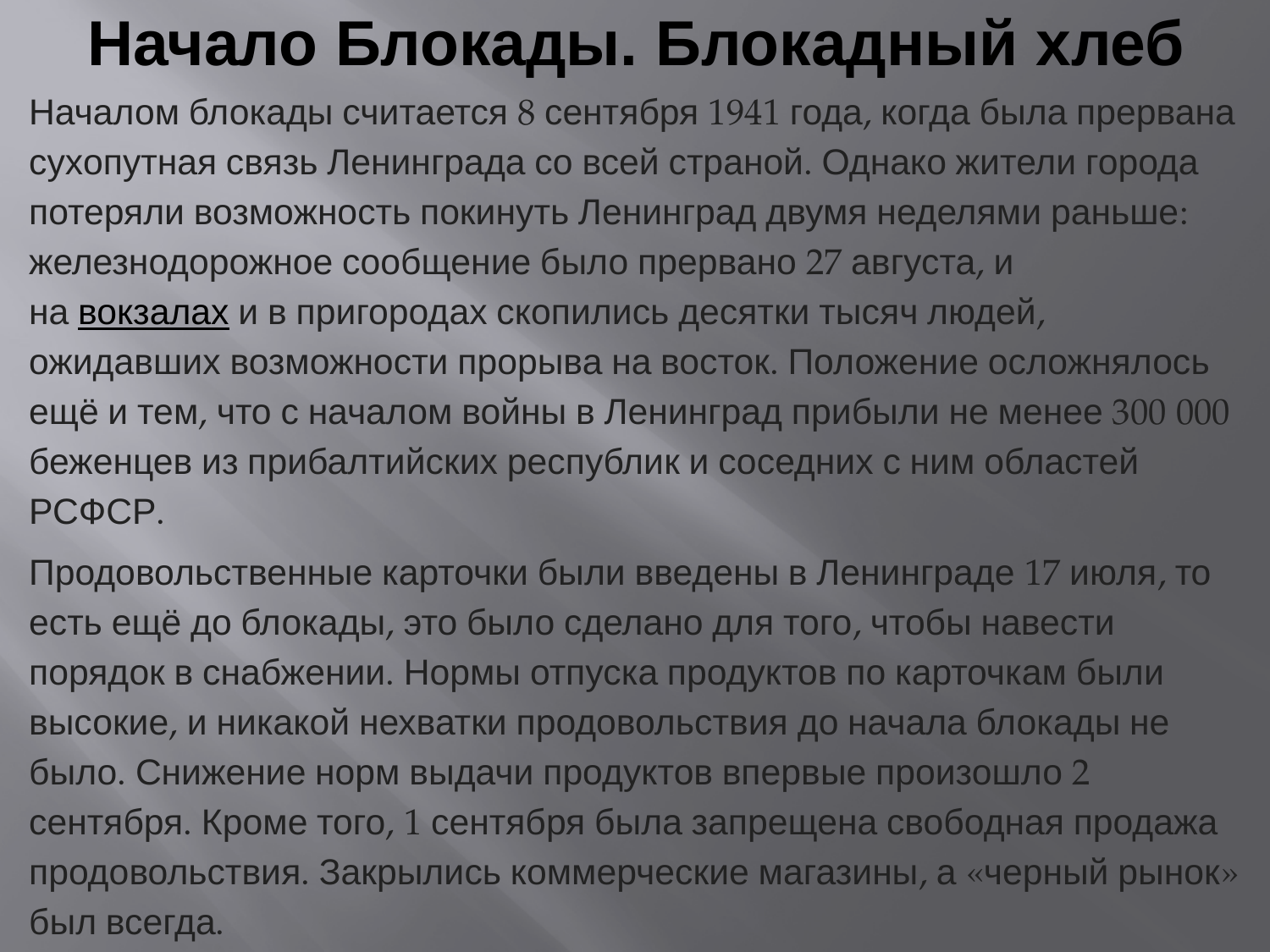

# Начало Блокады. Блокадный хлеб
Началом блокады считается 8 сентября 1941 года, когда была прервана сухопутная связь Ленинграда со всей страной. Однако жители города потеряли возможность покинуть Ленинград двумя неделями раньше: железнодорожное сообщение было прервано 27 августа, и на вокзалах и в пригородах скопились десятки тысяч людей, ожидавших возможности прорыва на восток. Положение осложнялось ещё и тем, что с началом войны в Ленинград прибыли не менее 300 000 беженцев из прибалтийских республик и соседних с ним областей РСФСР.
Продовольственные карточки были введены в Ленинграде 17 июля, то есть ещё до блокады, это было сделано для того, чтобы навести порядок в снабжении. Нормы отпуска продуктов по карточкам были высокие, и никакой нехватки продовольствия до начала блокады не было. Снижение норм выдачи продуктов впервые произошло 2 сентября. Кроме того, 1 сентября была запрещена свободная продажа продовольствия. Закрылись коммерческие магазины, а «черный рынок» был всегда.